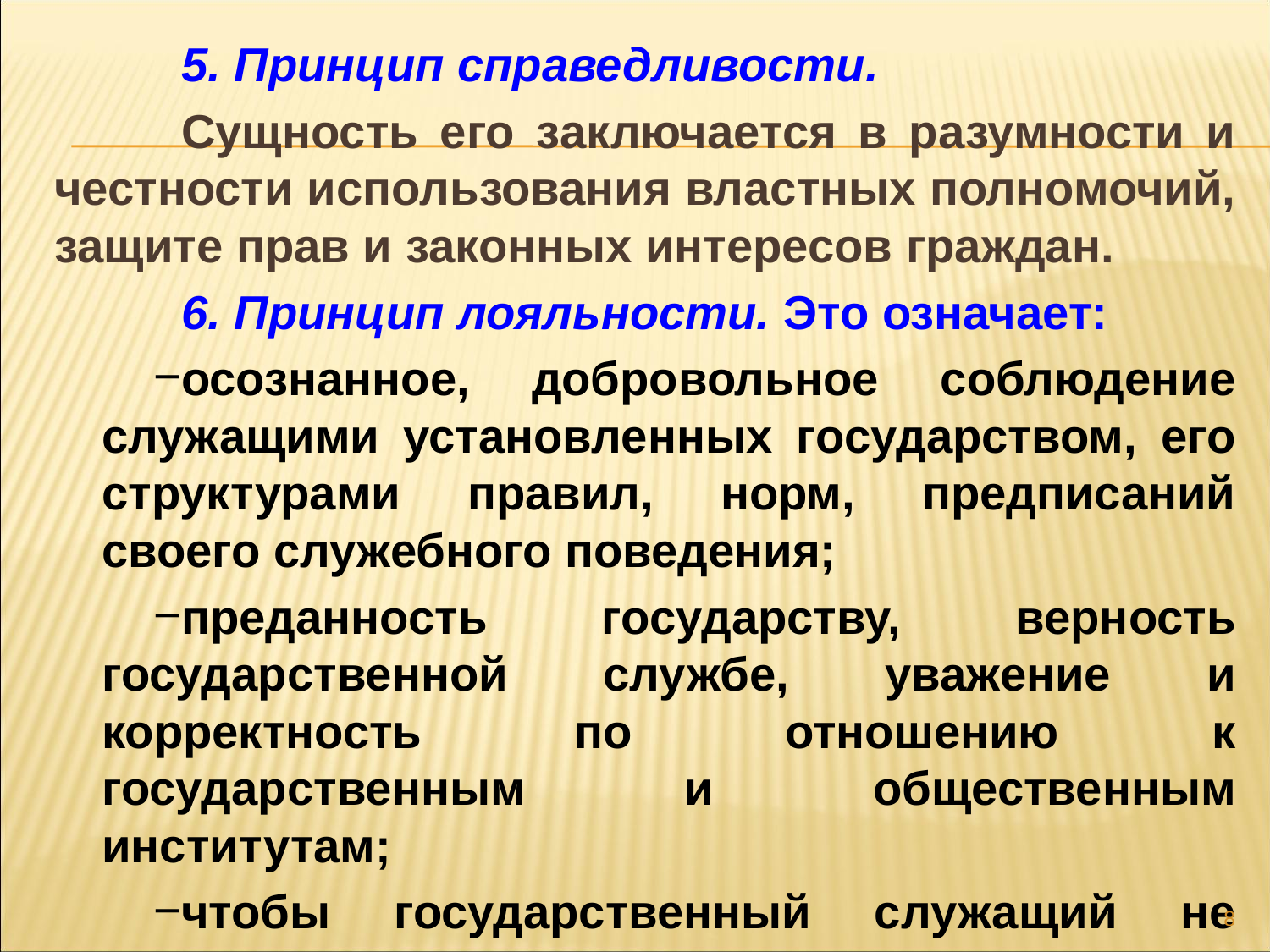

5. Принцип справедливости.
	Сущность его заключается в разумности и честности использования властных полномочий, защите прав и законных интересов граждан.
	6. Принцип лояльности. Это означает:
осознанное, добровольное соблюдение служащими установленных государством, его структурами правил, норм, предписаний своего служебного поведения;
преданность государству, верность государственной службе, уважение и корректность по отношению к государственным и общественным институтам;
чтобы государственный служащий не наносил вреда репутации государства, но всячески способствовал укреплению его авторитета.
8